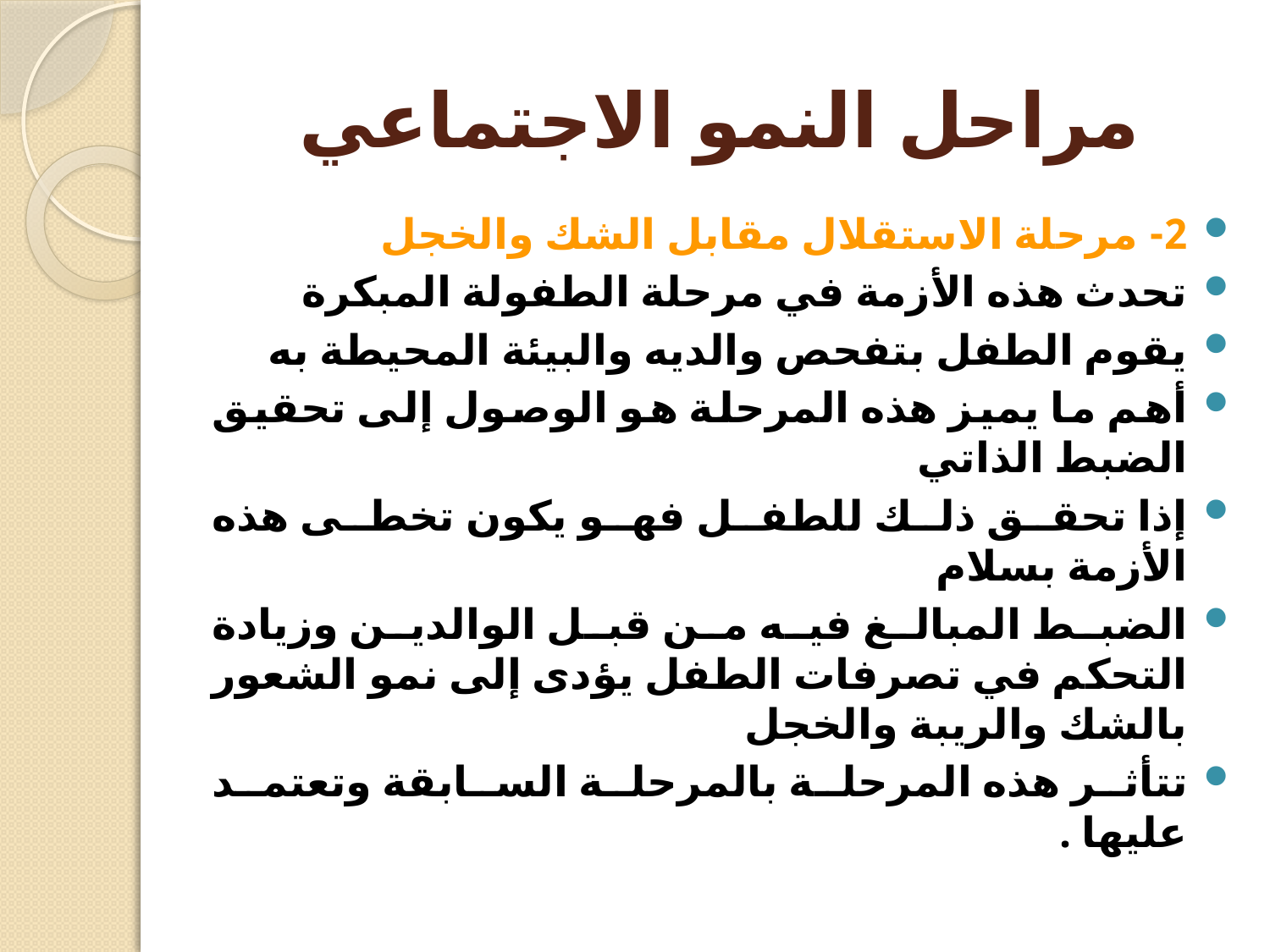

# مراحل النمو الاجتماعي
2- مرحلة الاستقلال مقابل الشك والخجل
تحدث هذه الأزمة في مرحلة الطفولة المبكرة
يقوم الطفل بتفحص والديه والبيئة المحيطة به
أهم ما يميز هذه المرحلة هو الوصول إلى تحقيق الضبط الذاتي
إذا تحقق ذلك للطفل فهو يكون تخطى هذه الأزمة بسلام
الضبط المبالغ فيه من قبل الوالدين وزيادة التحكم في تصرفات الطفل يؤدى إلى نمو الشعور بالشك والريبة والخجل
تتأثر هذه المرحلة بالمرحلة السابقة وتعتمد عليها .